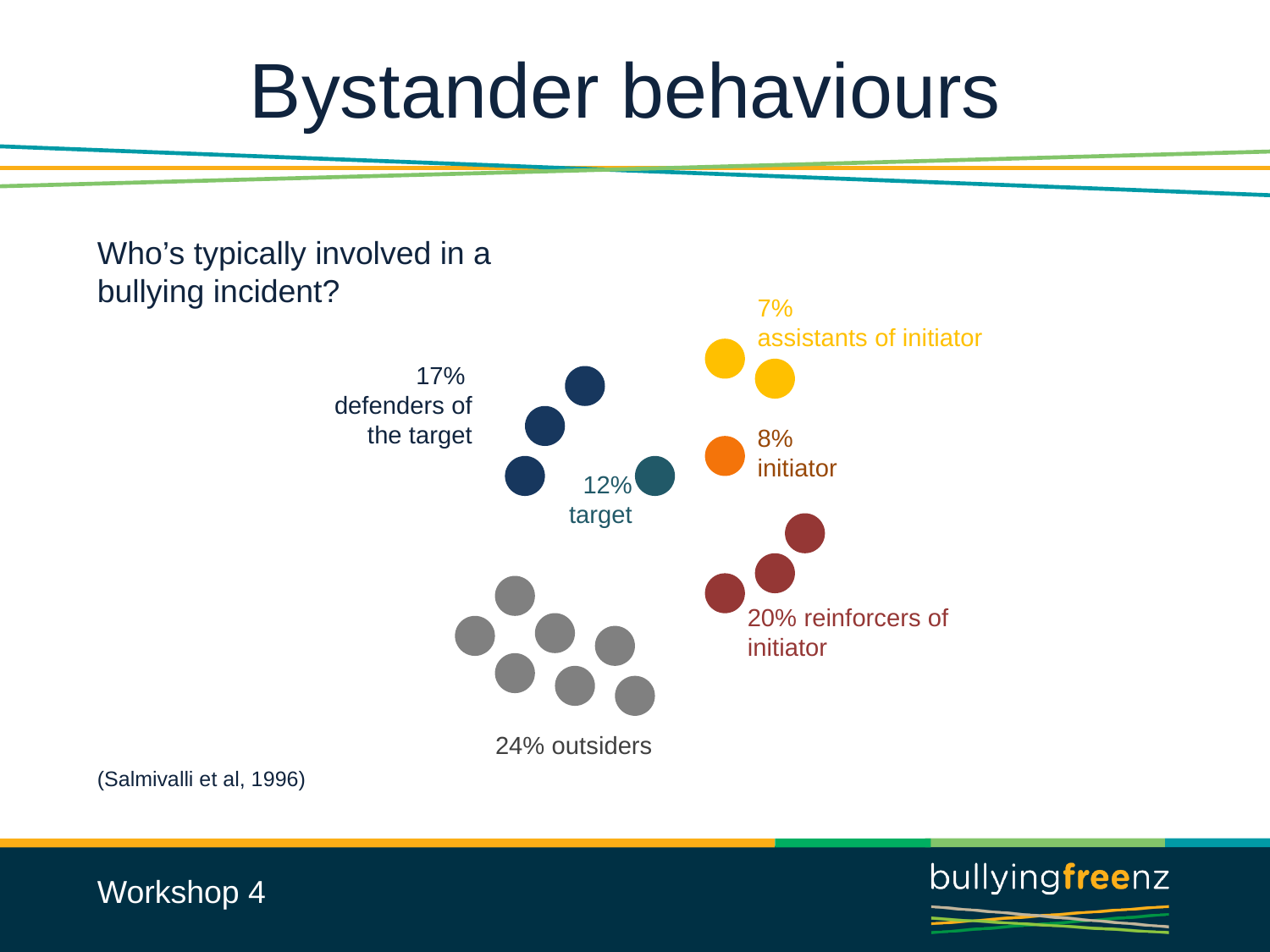

# Bystander behaviours
Who’s typically involved in a bullying incident?

(Salmivalli et al, 1996)
7%
assistants of initiator

17%
defenders of the target

8% initiator

12% target

20% reinforcers of initiator

24% outsiders
Workshop 4